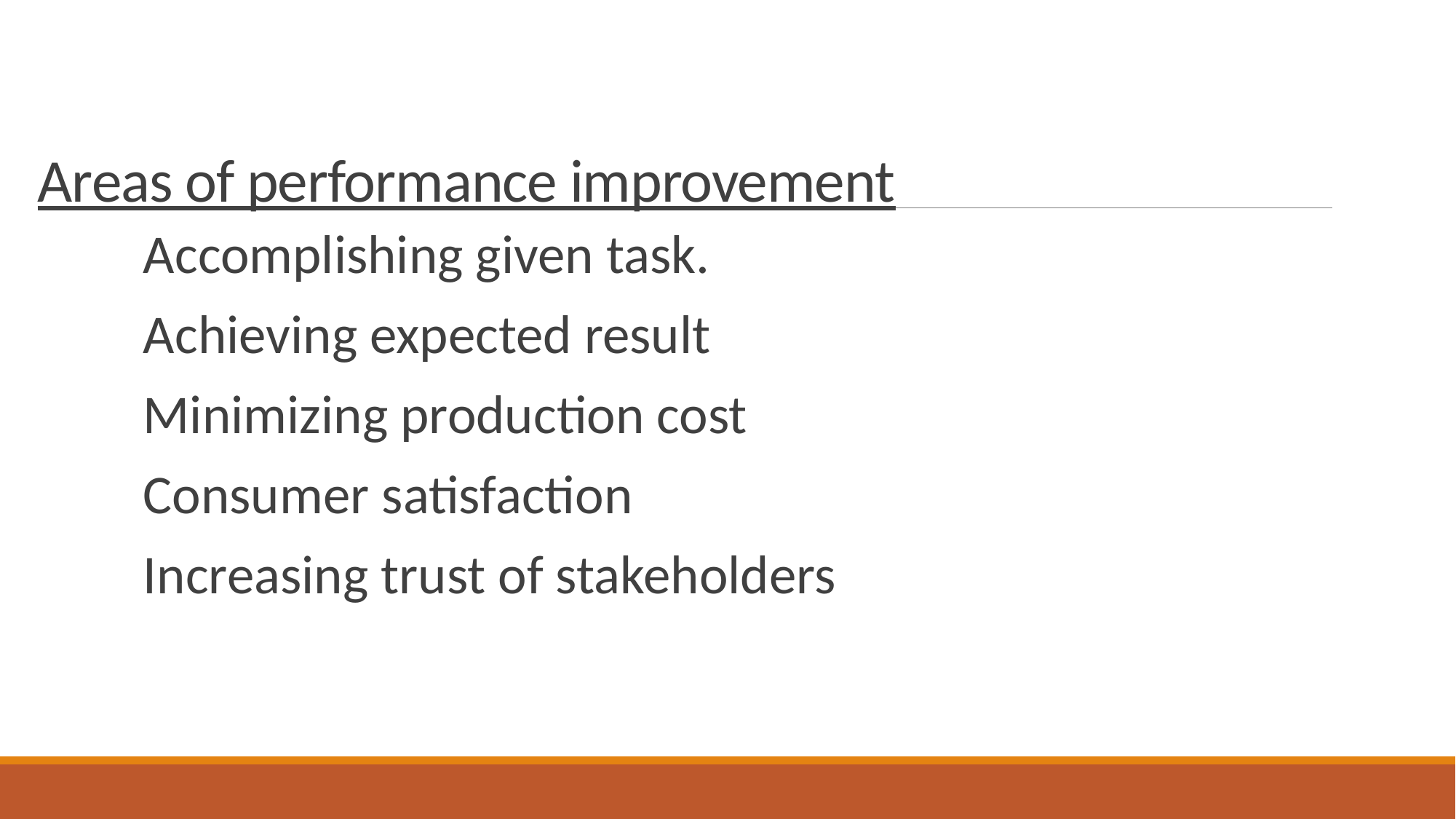

# Areas of performance improvement
Accomplishing given task.
Achieving expected result
Minimizing production cost
Consumer satisfaction
Increasing trust of stakeholders